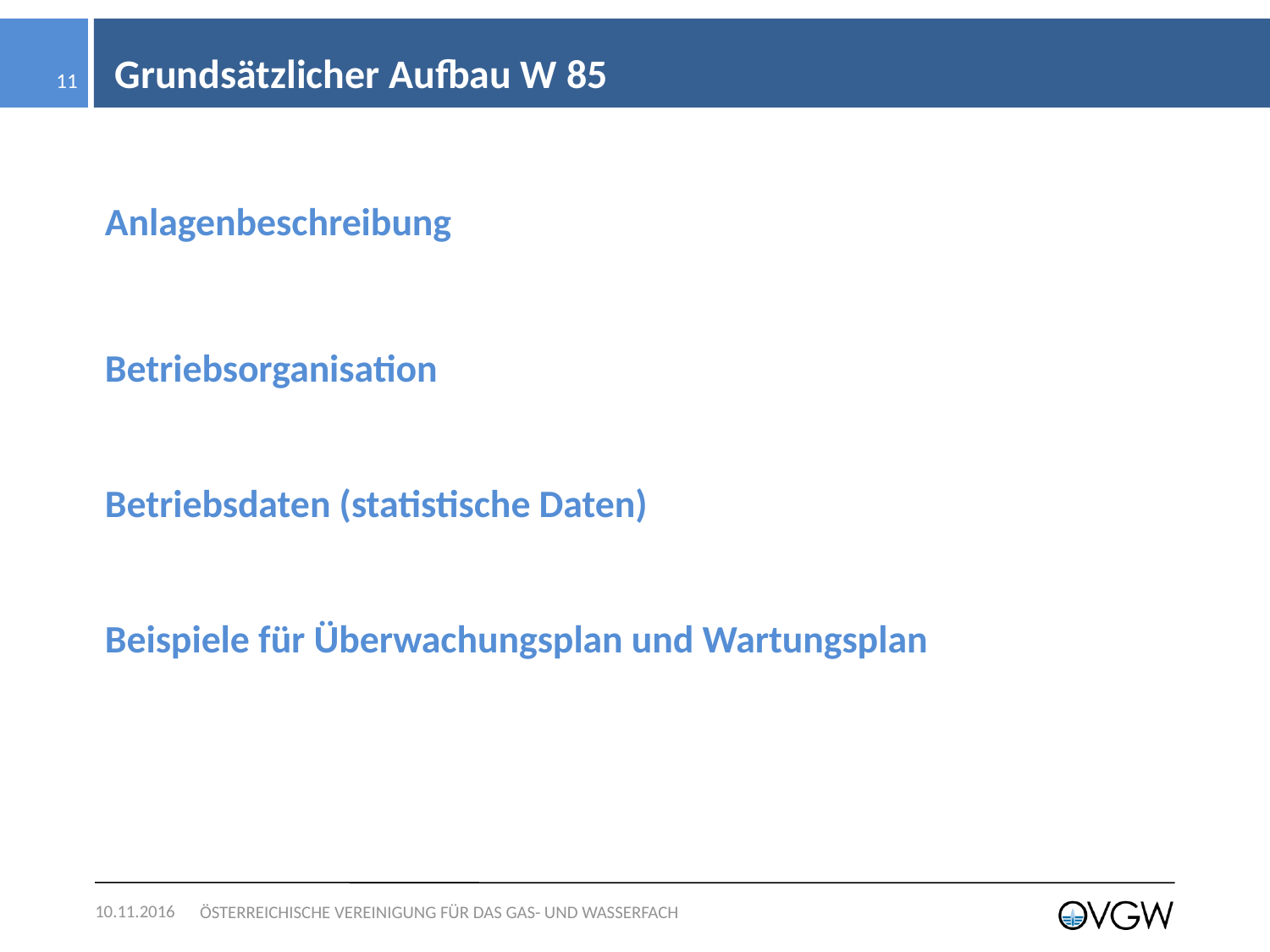

# Grundsätzlicher Aufbau W 85
11
Anlagenbeschreibung

Betriebsorganisation

Betriebsdaten (statistische Daten)

Beispiele für Überwachungsplan und Wartungsplan

10.11.2016
ÖSTERREICHISCHE VEREINIGUNG FÜR DAS GAS- UND WASSERFACH